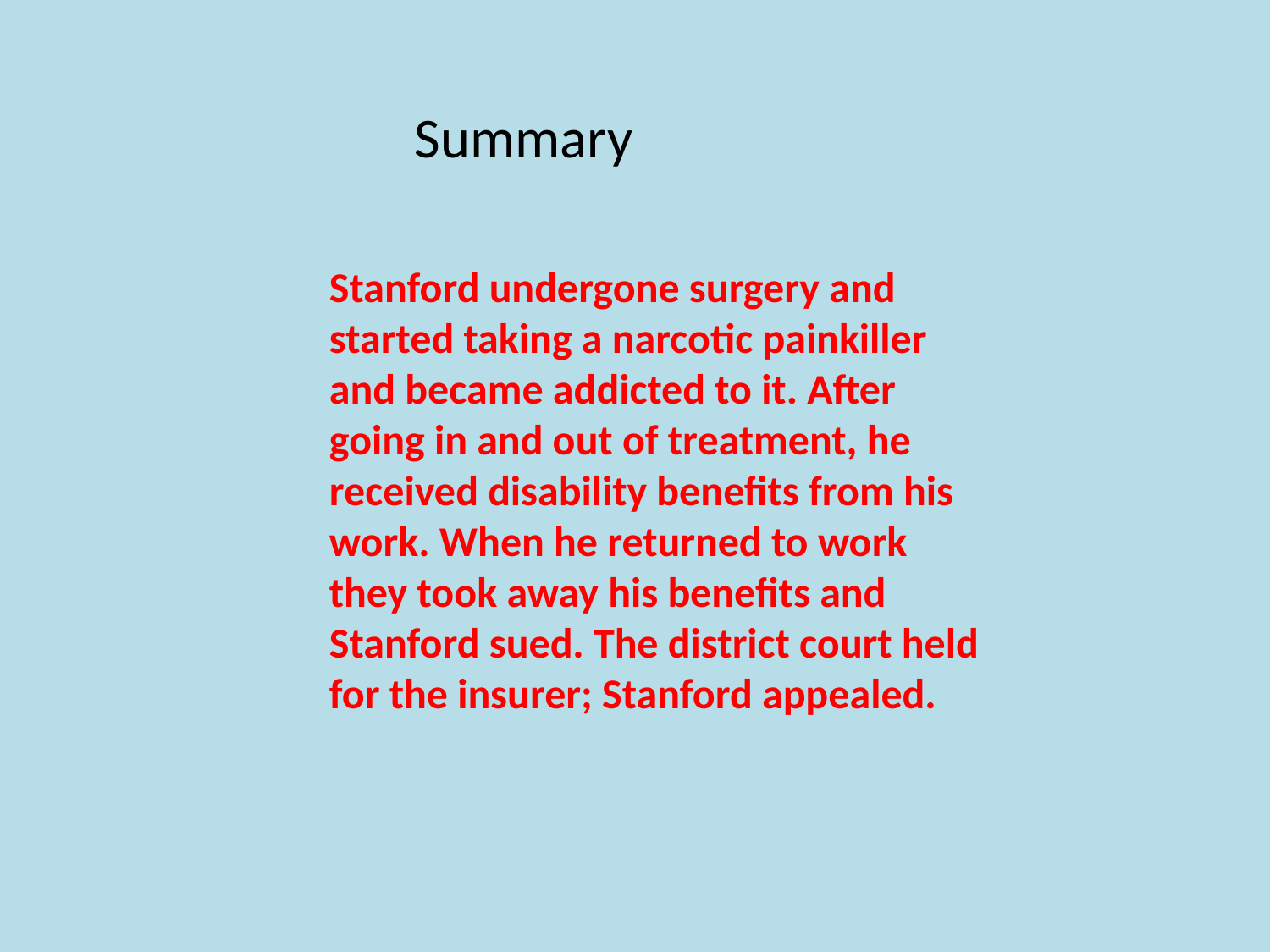

Summary
Stanford undergone surgery and started taking a narcotic painkiller and became addicted to it. After going in and out of treatment, he received disability benefits from his work. When he returned to work they took away his benefits and Stanford sued. The district court held for the insurer; Stanford appealed.